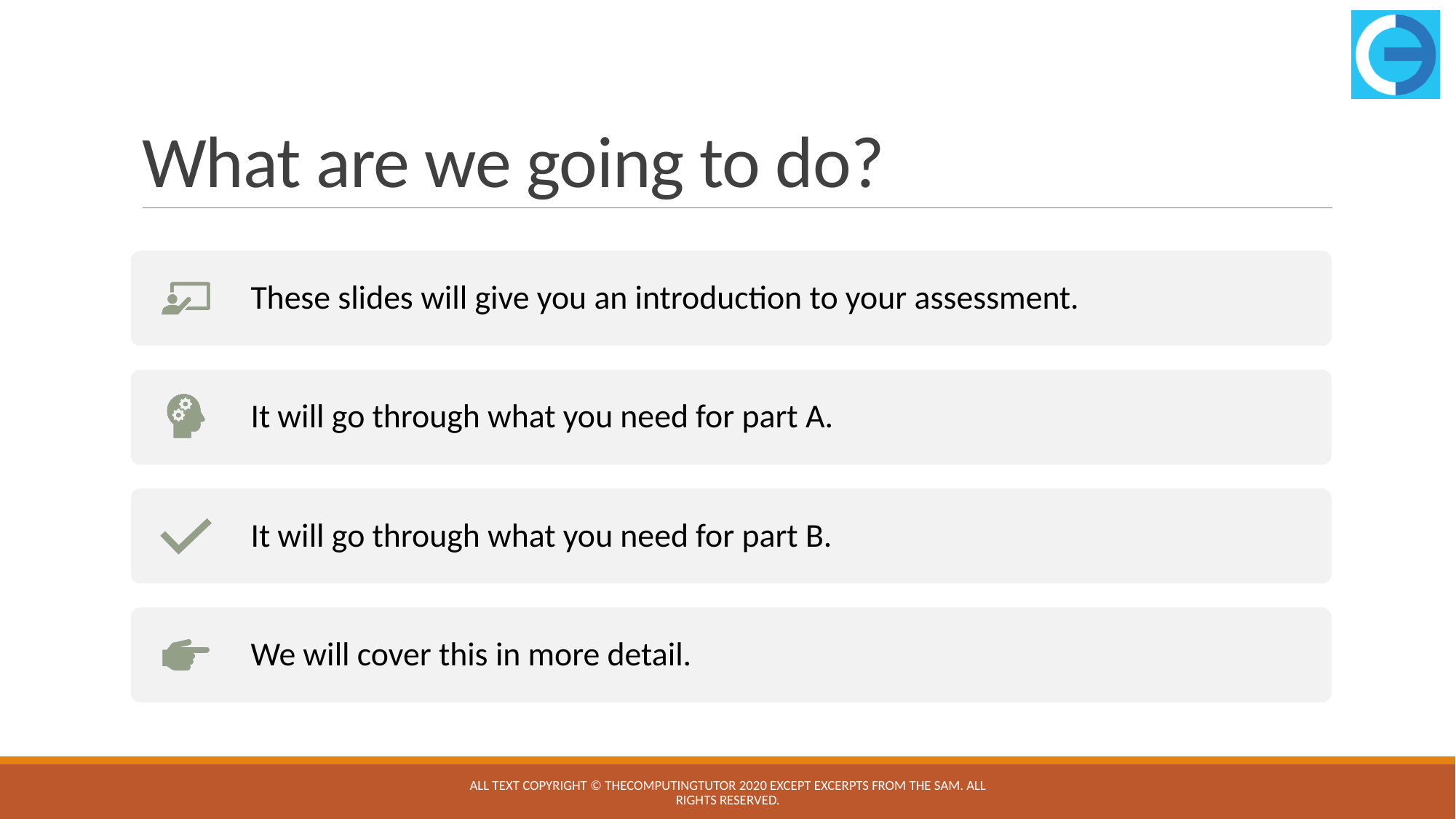

# What are we going to do?
These slides will give you an introduction to your assessment.
It will go through what you need for part A.
It will go through what you need for part B.
We will cover this in more detail.
All text copyright © TheComputingTutor 2020 except excerpts from the SAM. All rights Reserved.